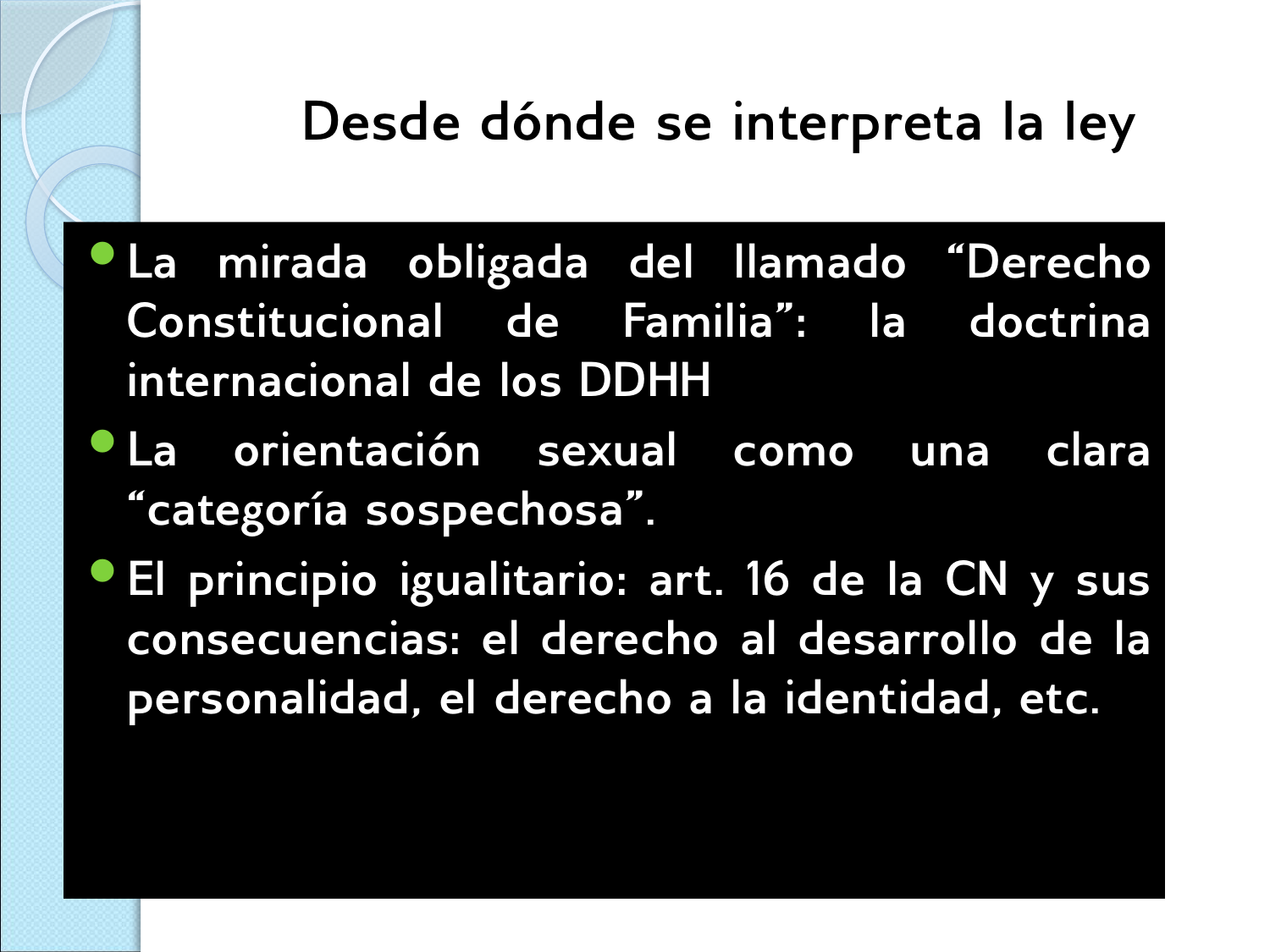

# Desde dónde se interpreta la ley
La mirada obligada del llamado “Derecho Constitucional de Familia”: la doctrina internacional de los DDHH
La orientación sexual como una clara “categoría sospechosa”.
El principio igualitario: art. 16 de la CN y sus consecuencias: el derecho al desarrollo de la personalidad, el derecho a la identidad, etc.